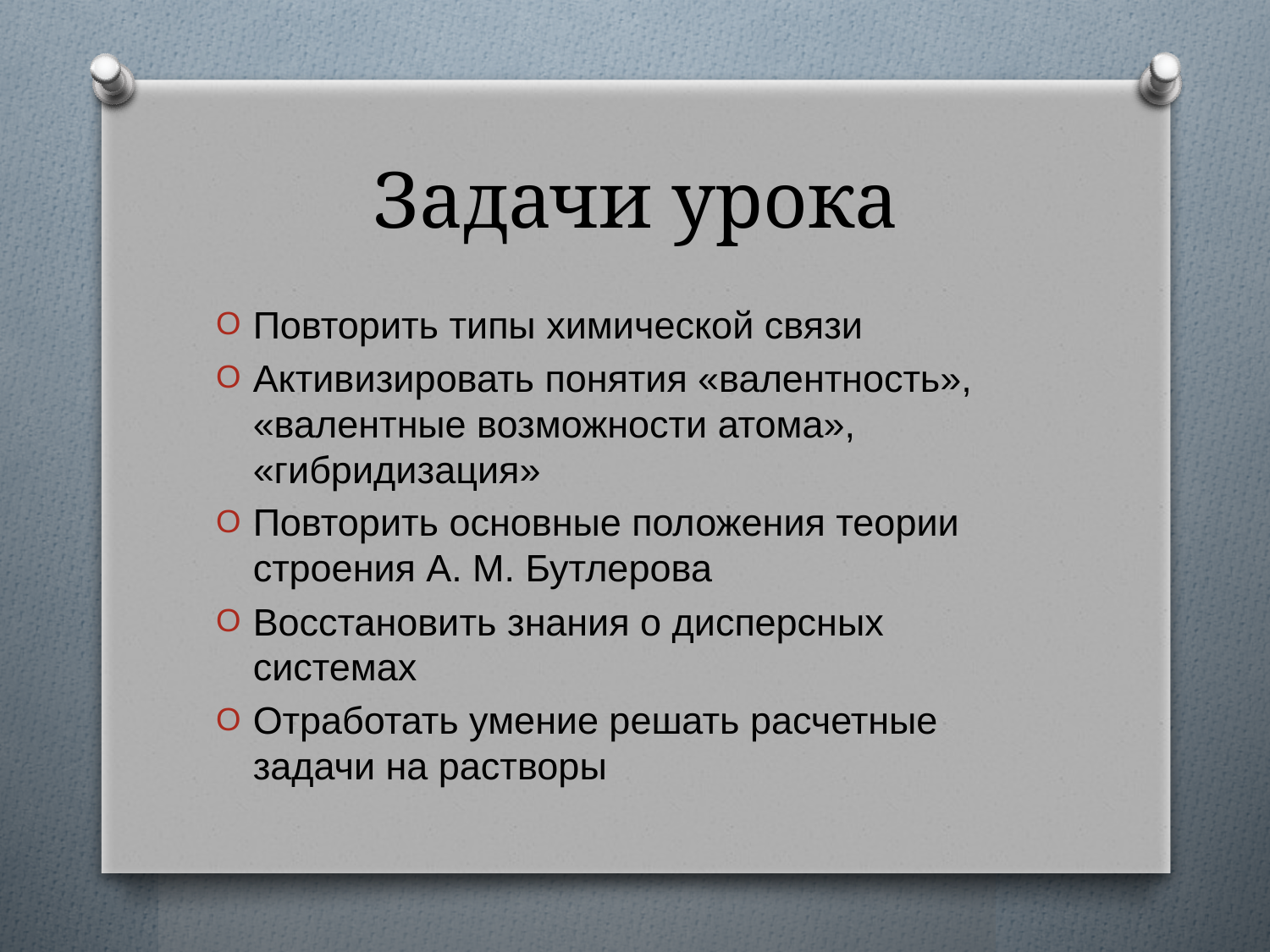

# Задачи урока
Повторить типы химической связи
Активизировать понятия «валентность», «валентные возможности атома», «гибридизация»
Повторить основные положения теории строения А. М. Бутлерова
Восстановить знания о дисперсных системах
Отработать умение решать расчетные задачи на растворы